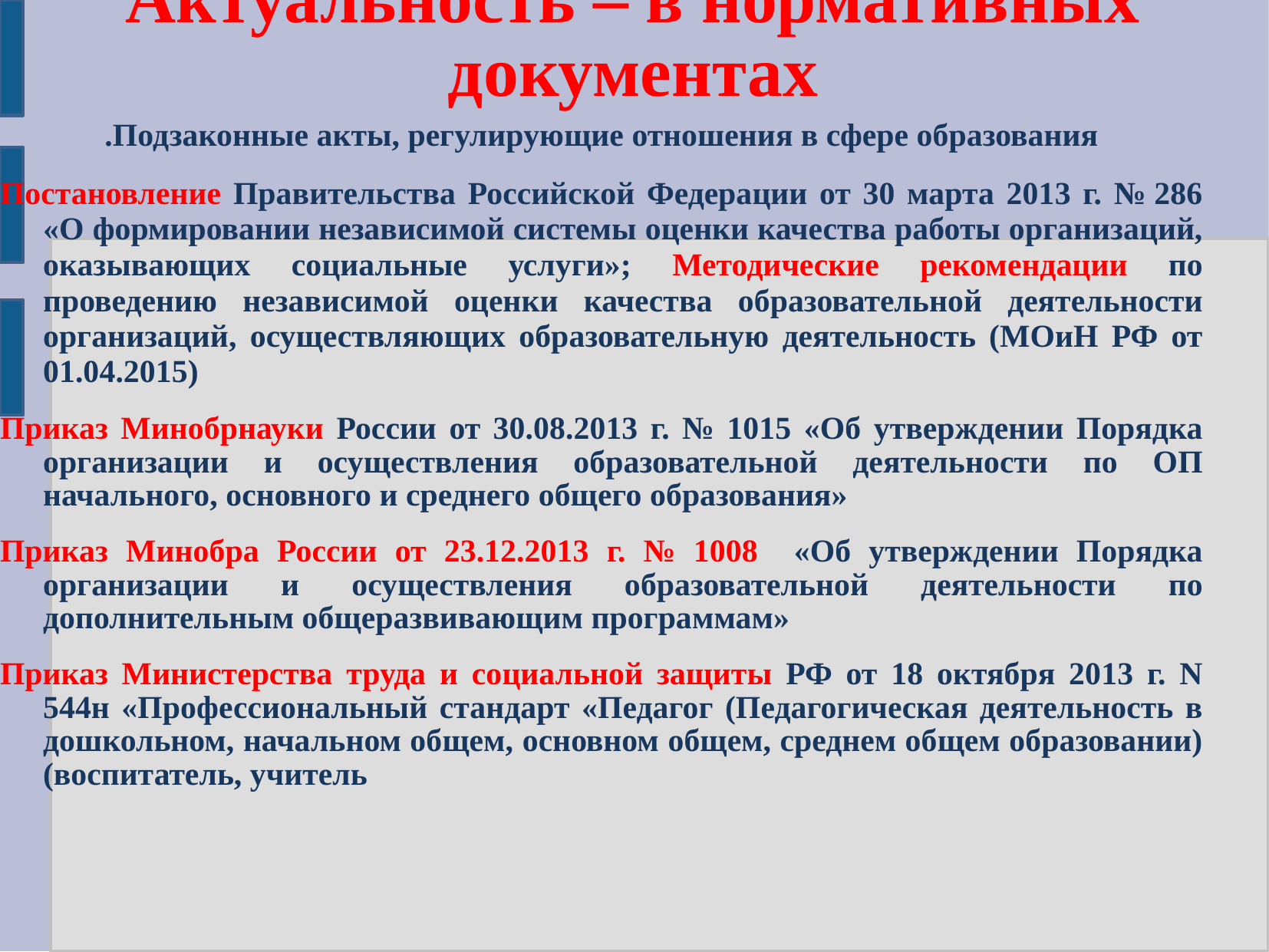

# Актуальность – в нормативных документах
.Подзаконные акты, регулирующие отношения в сфере образования
Постановление Правительства Российской Федерации от 30 марта 2013 г. № 286 «О формировании независимой системы оценки качества работы организаций, оказывающих социальные услуги»; Методические рекомендации по проведению независимой оценки качества образовательной деятельности организаций, осуществляющих образовательную деятельность (МОиН РФ от 01.04.2015)
Приказ Минобрнауки России от 30.08.2013 г. № 1015 «Об утверждении Порядка организации и осуществления образовательной деятельности по ОП начального, основного и среднего общего образования»
Приказ Минобра России от 23.12.2013 г. № 1008  «Об утверждении Порядка организации и осуществления образовательной деятельности по дополнительным общеразвивающим программам»
Приказ Министерства труда и социальной защиты РФ от 18 октября 2013 г. N 544н «Профессиональный стандарт «Педагог (Педагогическая деятельность в дошкольном, начальном общем, основном общем, среднем общем образовании)(воспитатель, учитель